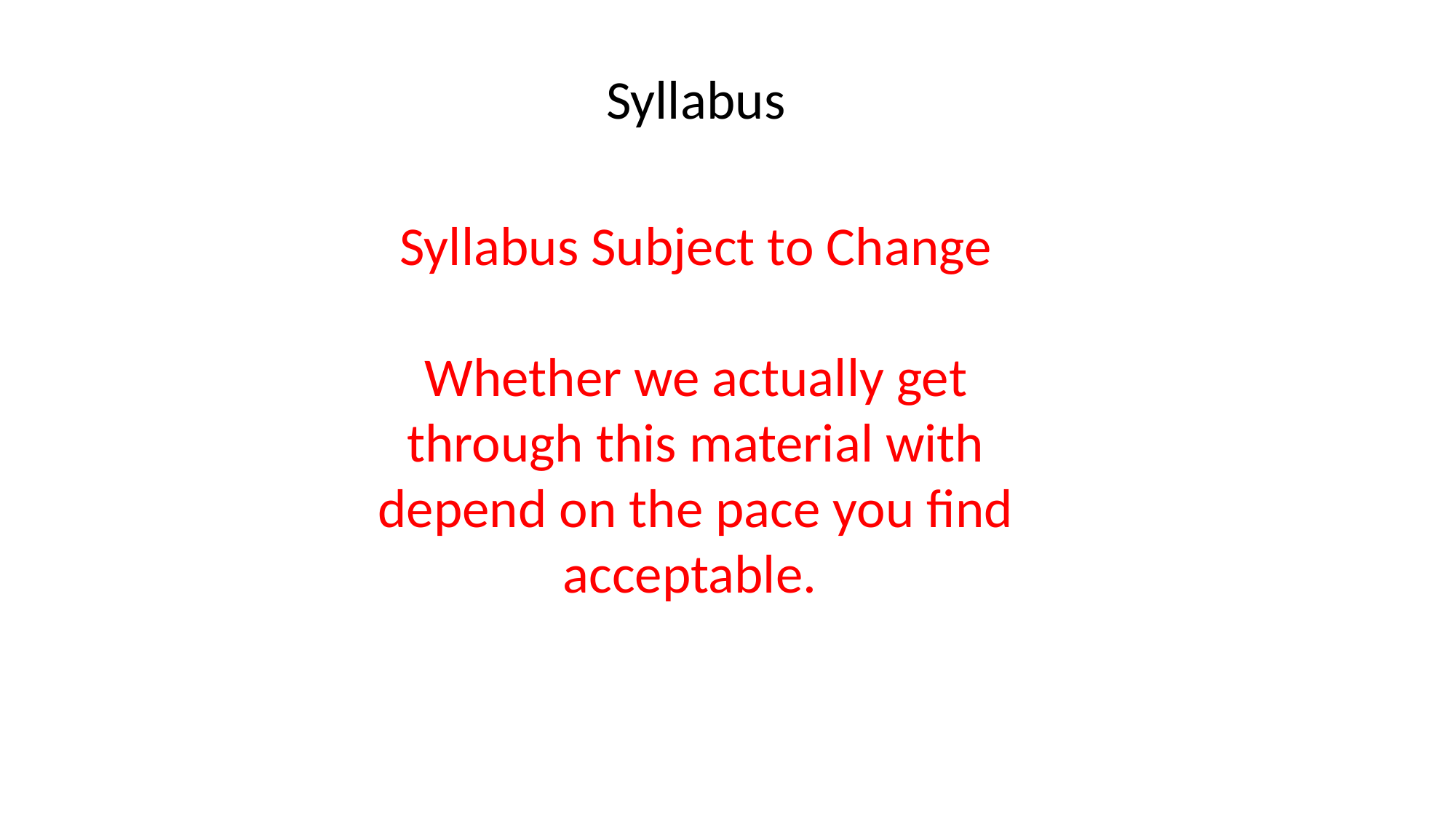

Syllabus
Syllabus Subject to Change

Whether we actually get through this material with depend on the pace you find acceptable.